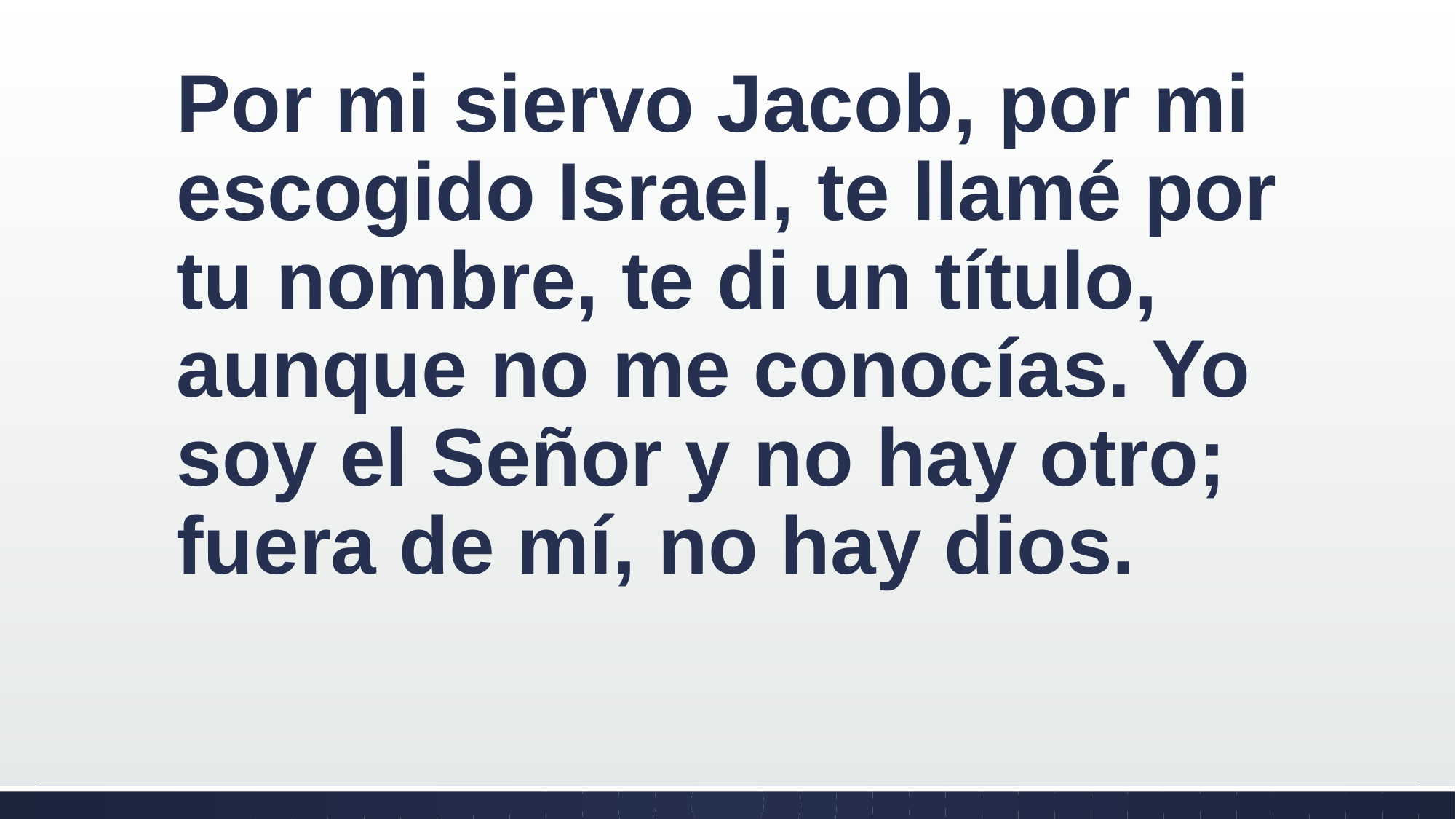

#
Por mi siervo Jacob, por mi escogido Israel, te llamé por tu nombre, te di un título, aunque no me conocías. Yo soy el Señor y no hay otro; fuera de mí, no hay dios.